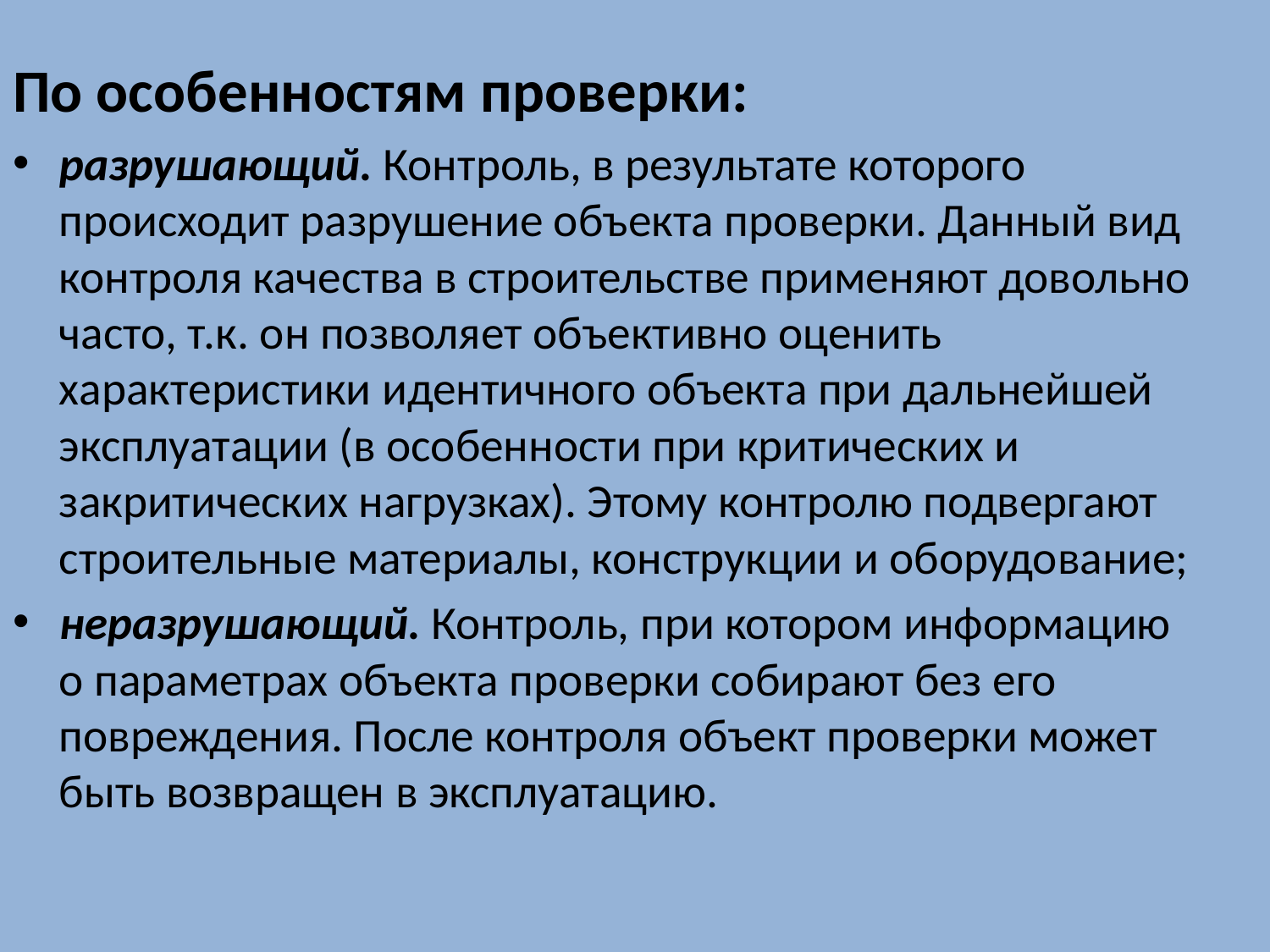

По особенностям проверки:
разрушающий. Контроль, в результате которого происходит разрушение объекта проверки. Данный вид контроля качества в строительстве применяют довольно часто, т.к. он позволяет объективно оценить характеристики идентичного объекта при дальнейшей эксплуатации (в особенности при критических и закритических нагрузках). Этому контролю подвергают строительные материалы, конструкции и оборудование;
неразрушающий. Контроль, при котором информацию о параметрах объекта проверки собирают без его повреждения. После контроля объект проверки может быть возвращен в эксплуатацию.